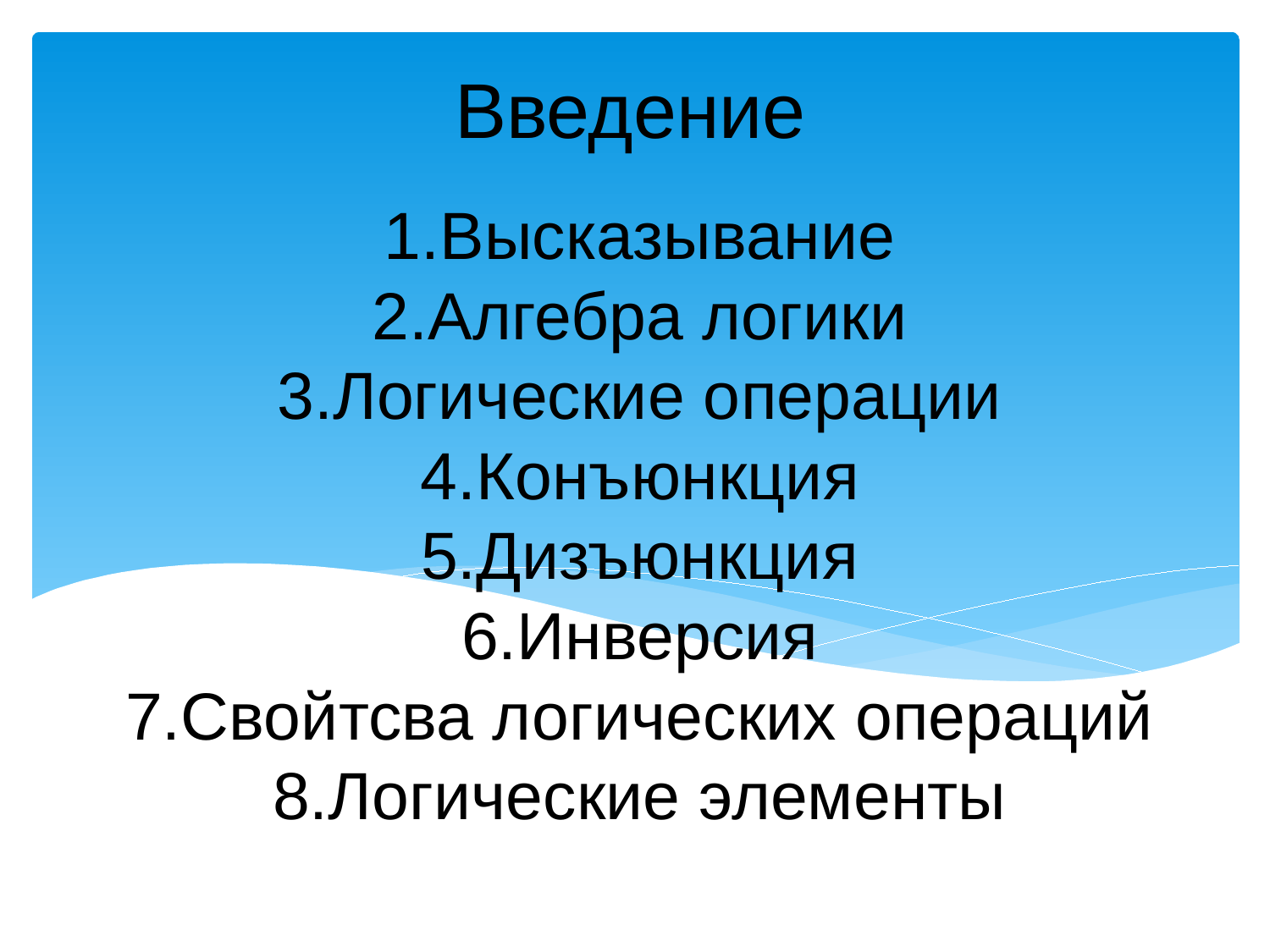

Введение
# 1.Высказывание 2.Алгебра логики 3.Логические операции 4.Конъюнкция 5.Дизъюнкция 6.Инверсия 7.Свойтсва логических операций 8.Логические элементы